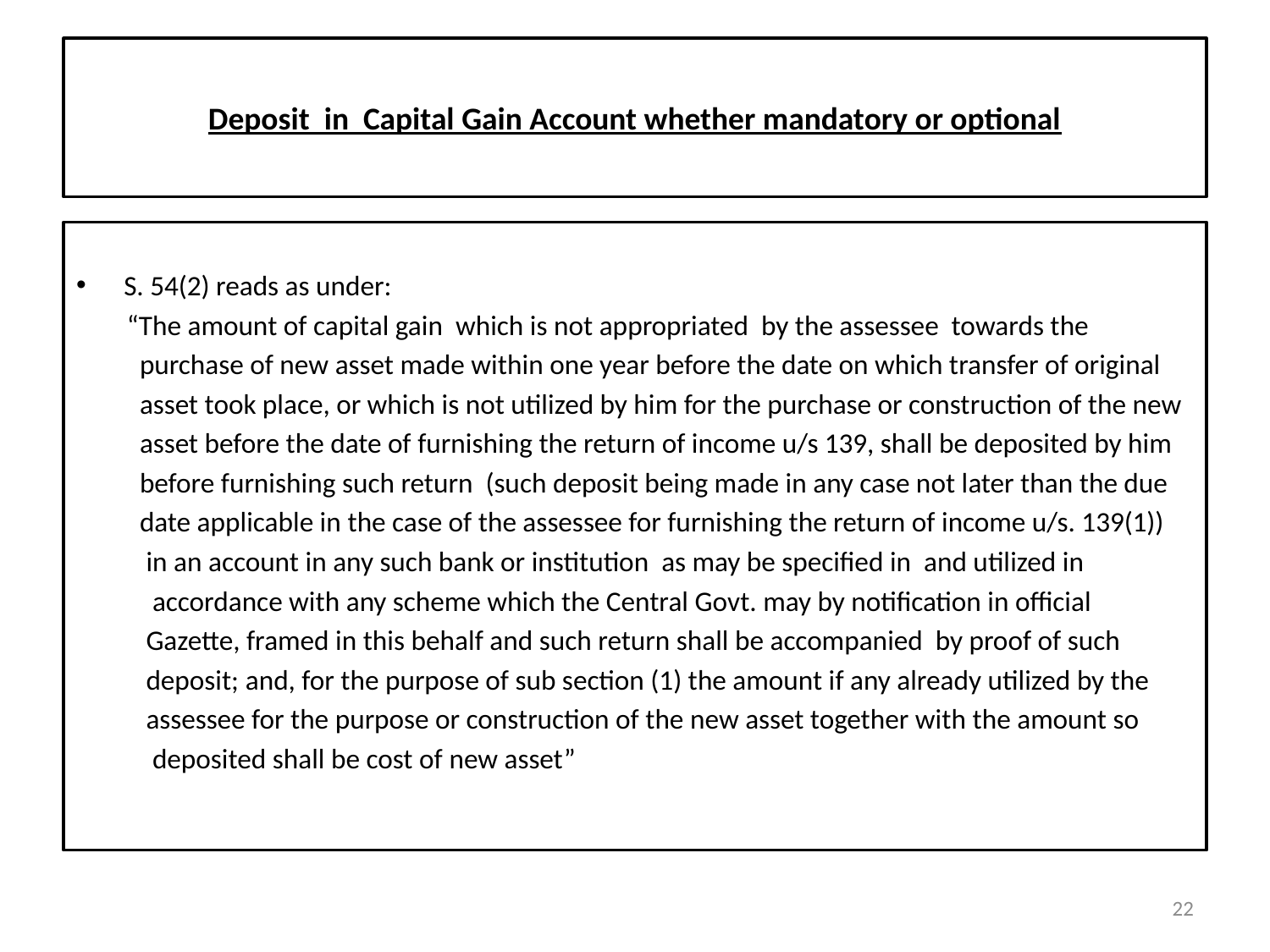

# Deposit  in  Capital Gain Account whether mandatory or optional

S. 54(2) reads as under:
        “The amount of capital gain  which is not appropriated  by the assessee  towards the
          purchase of new asset made within one year before the date on which transfer of original
          asset took place, or which is not utilized by him for the purchase or construction of the new
          asset before the date of furnishing the return of income u/s 139, shall be deposited by him
          before furnishing such return  (such deposit being made in any case not later than the due
          date applicable in the case of the assessee for furnishing the return of income u/s. 139(1))
           in an account in any such bank or institution  as may be specified in  and utilized in
            accordance with any scheme which the Central Govt. may by notification in official
           Gazette, framed in this behalf and such return shall be accompanied  by proof of such
           deposit; and, for the purpose of sub section (1) the amount if any already utilized by the
           assessee for the purpose or construction of the new asset together with the amount so
            deposited shall be cost of new asset”
22